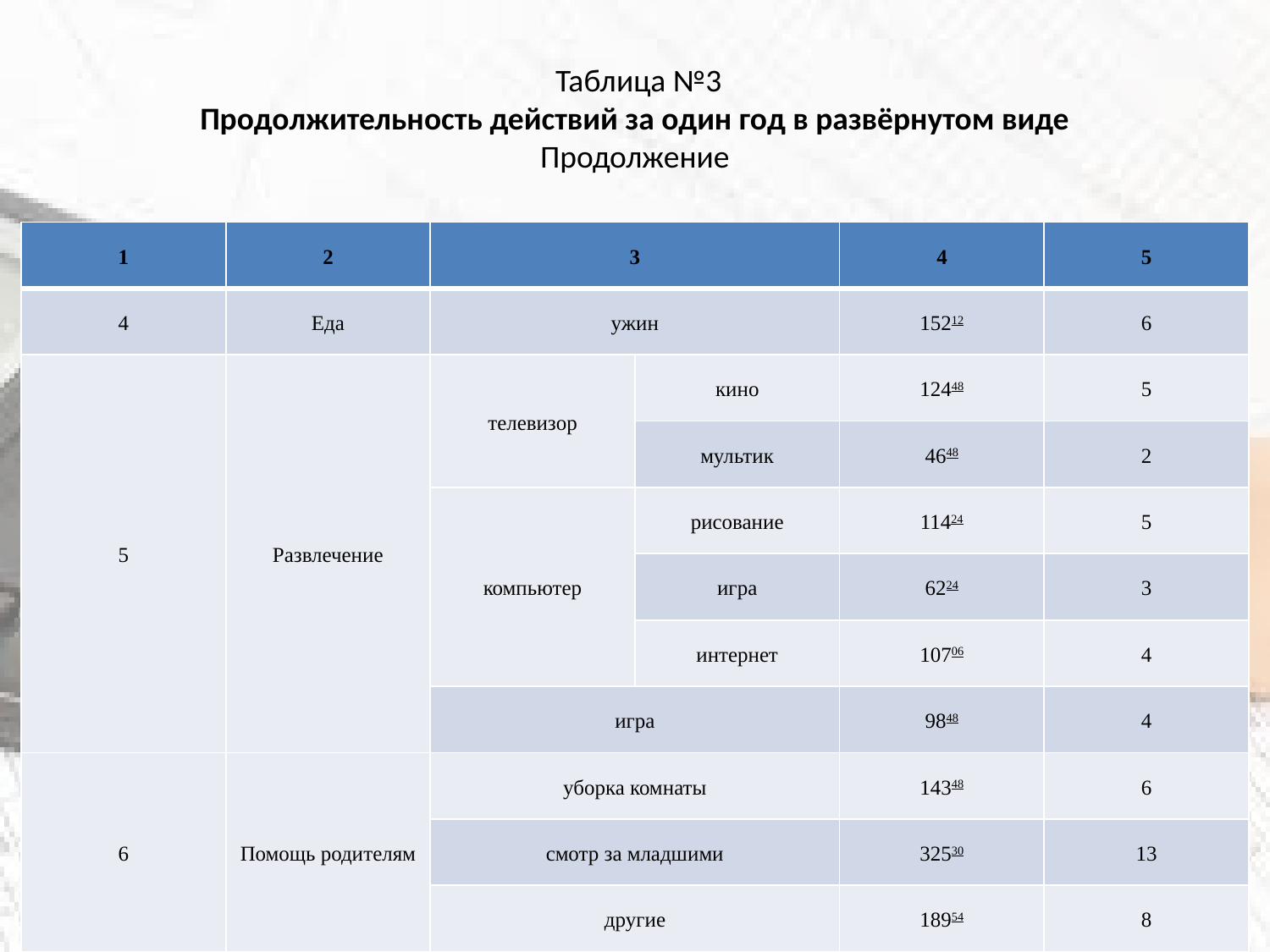

# Таблица №3 Продолжительность действий за один год в развёрнутом виде Продолжение
| 1 | 2 | 3 |  | 4 | 5 |
| --- | --- | --- | --- | --- | --- |
| 4 | Еда | ужин |  | 15212 | 6 |
| 5 | Развлечение | телевизор | кино | 12448 | 5 |
|  |  |  | мультик | 4648 | 2 |
|  |  | компьютер | рисование | 11424 | 5 |
|  |  |  | игра | 6224 | 3 |
|  |  |  | интернет | 10706 | 4 |
|  |  | игра |  | 9848 | 4 |
| 6 | Помощь родителям | уборка комнаты |  | 14348 | 6 |
|  |  | смотр за младшими |  | 32530 | 13 |
|  |  | другие |  | 18954 | 8 |